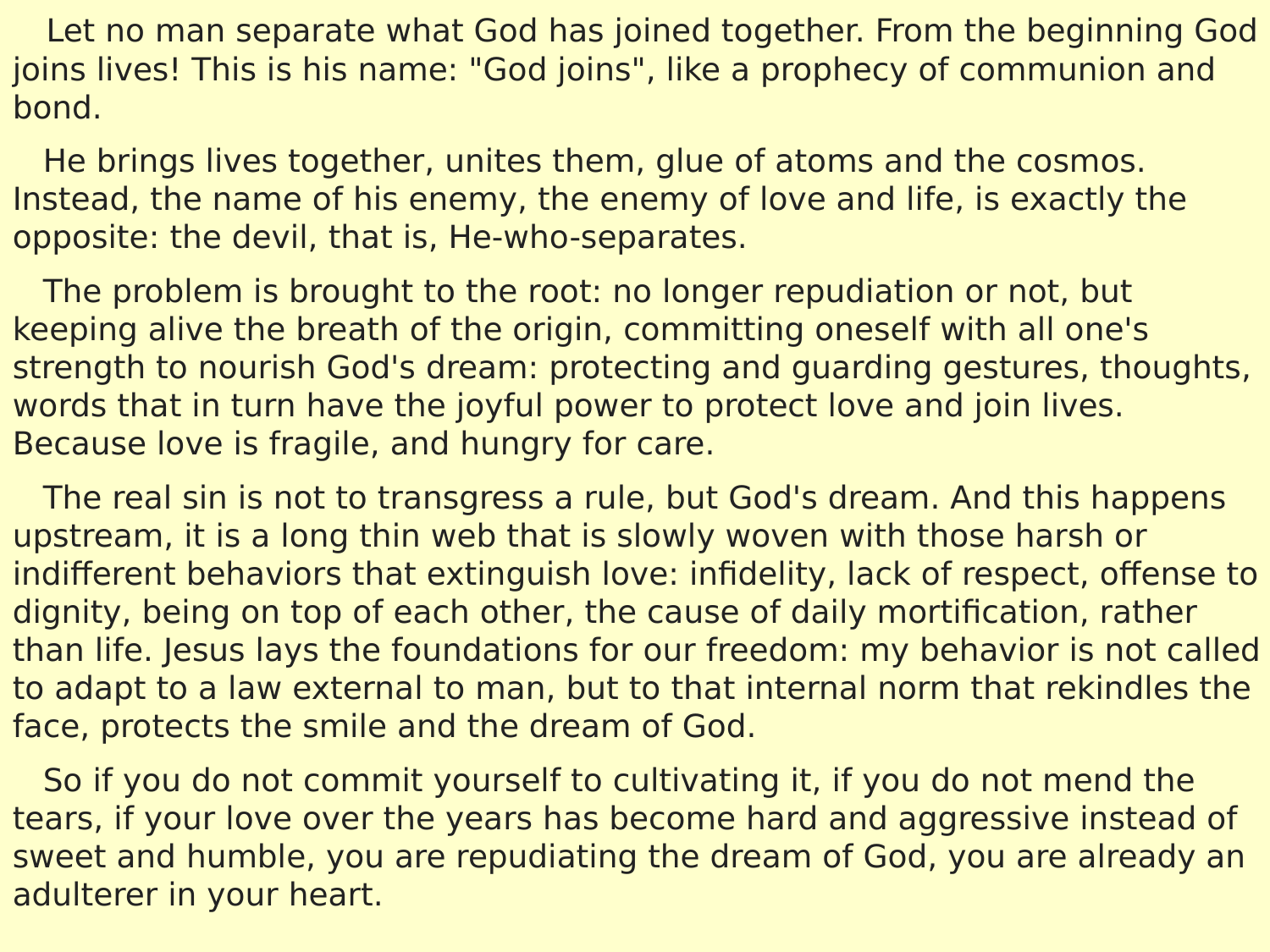

Let no man separate what God has joined together. From the beginning God joins lives! This is his name: "God joins", like a prophecy of communion and bond.
   He brings lives together, unites them, glue of atoms and the cosmos. Instead, the name of his enemy, the enemy of love and life, is exactly the opposite: the devil, that is, He-who-separates.
   The problem is brought to the root: no longer repudiation or not, but keeping alive the breath of the origin, committing oneself with all one's strength to nourish God's dream: protecting and guarding gestures, thoughts, words that in turn have the joyful power to protect love and join lives. Because love is fragile, and hungry for care.
   The real sin is not to transgress a rule, but God's dream. And this happens upstream, it is a long thin web that is slowly woven with those harsh or indifferent behaviors that extinguish love: infidelity, lack of respect, offense to dignity, being on top of each other, the cause of daily mortification, rather than life. Jesus lays the foundations for our freedom: my behavior is not called to adapt to a law external to man, but to that internal norm that rekindles the face, protects the smile and the dream of God.
   So if you do not commit yourself to cultivating it, if you do not mend the tears, if your love over the years has become hard and aggressive instead of sweet and humble, you are repudiating the dream of God, you are already an adulterer in your heart.